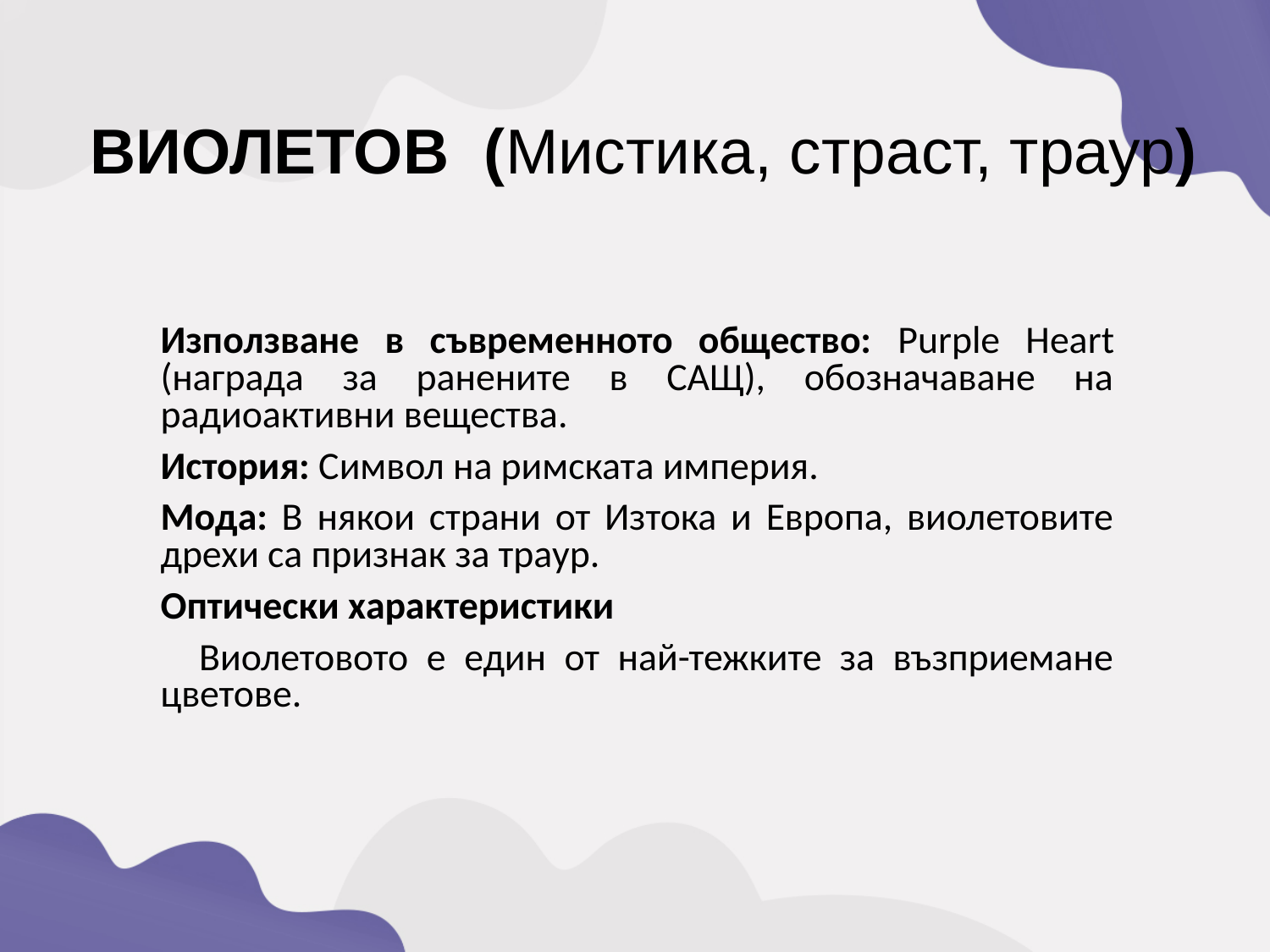

ВИОЛЕТОВ  (Мистика, страст, траур)
	Използване в съвременното общество: Purple Heart (награда за ранените в САЩ), обозначаване на радиоактивни вещества.
	История: Символ на римската империя.
	Мода: В някои страни от Изтока и Европа, виолетовите дрехи са признак за траур.
	Оптически характеристики
    	Виолетовото е един от най-тежките за възприемане цветове.